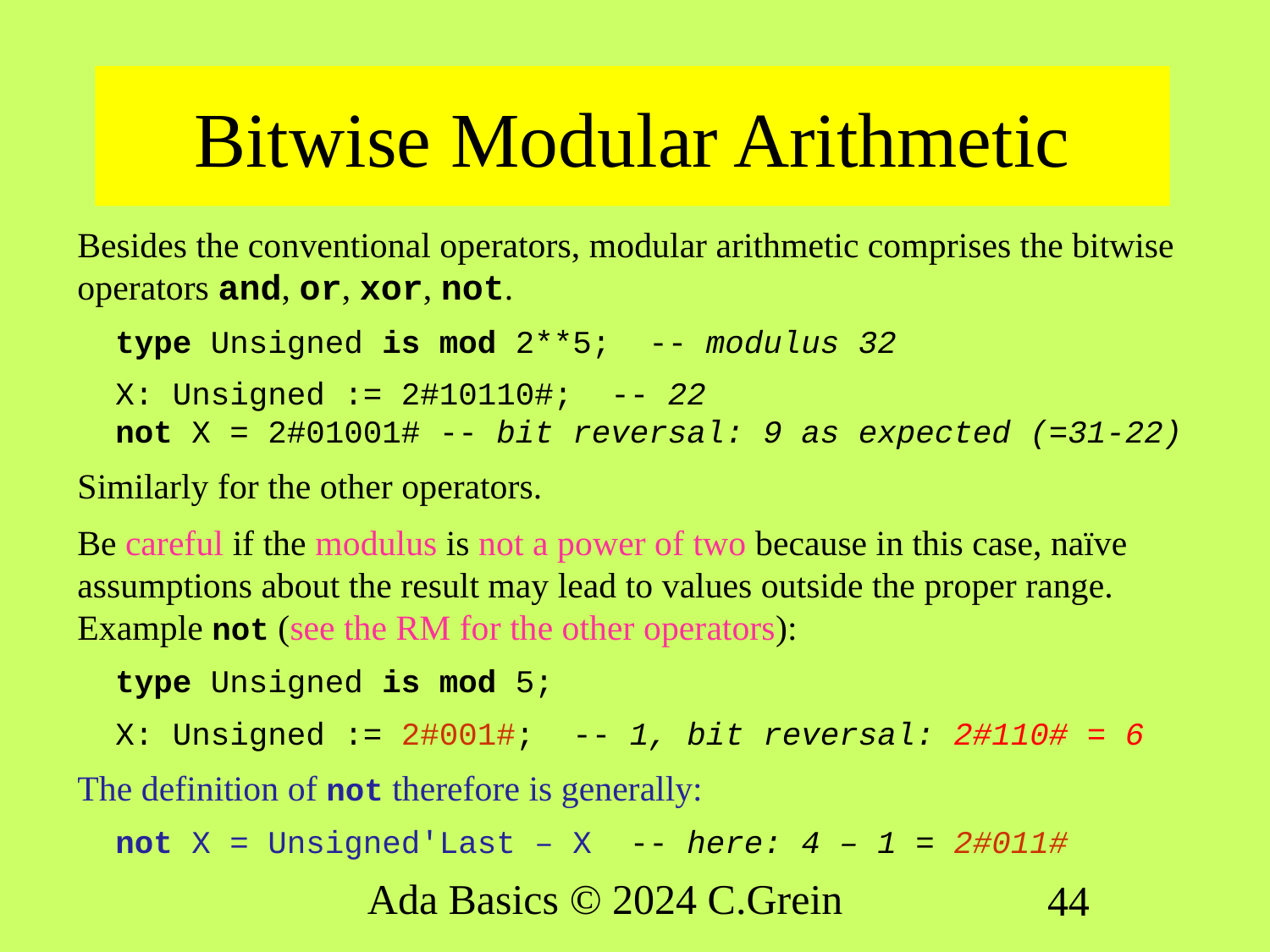

# Bitwise Modular Arithmetic
Besides the conventional operators, modular arithmetic comprises the bitwise operators and, or, xor, not.
  type Unsigned is mod 2**5;  -- modulus 32
  X: Unsigned := 2#10110#;  -- 22
  not X = 2#01001# -- bit reversal: 9 as expected (=31-22)
Similarly for the other operators.
Be careful if the modulus is not a power of two because in this case, naïve assumptions about the result may lead to values outside the proper range. Example not (see the RM for the other operators):
  type Unsigned is mod 5;
  X: Unsigned := 2#001#;  -- 1, bit reversal: 2#110# = 6
The definition of not therefore is generally:
  not X = Unsigned'Last – X  -- here: 4 – 1 = 2#011#
Ada Basics © 2024 C.Grein
44